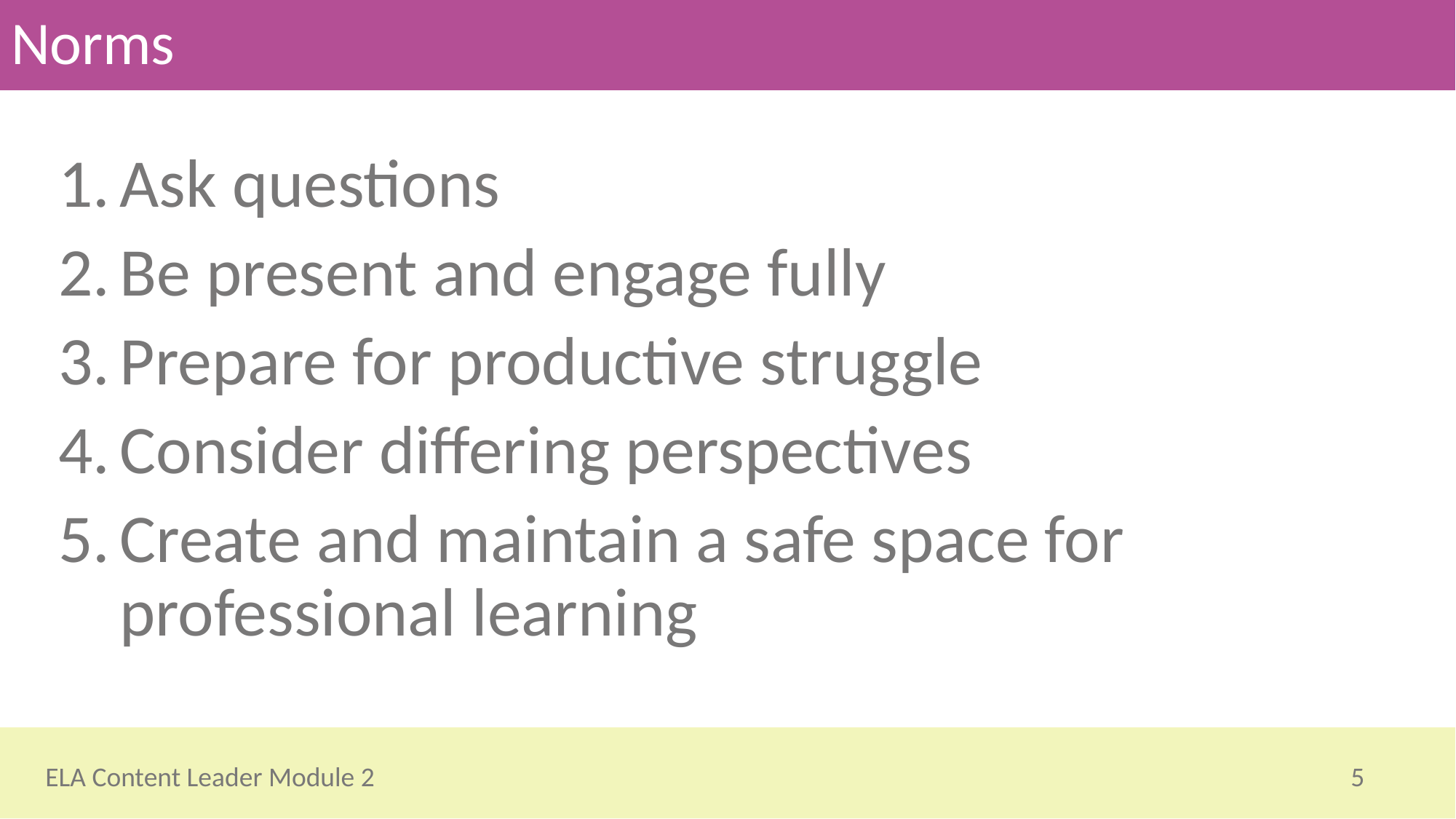

# Norms
Ask questions
Be present and engage fully
Prepare for productive struggle
Consider differing perspectives
Create and maintain a safe space for professional learning
5